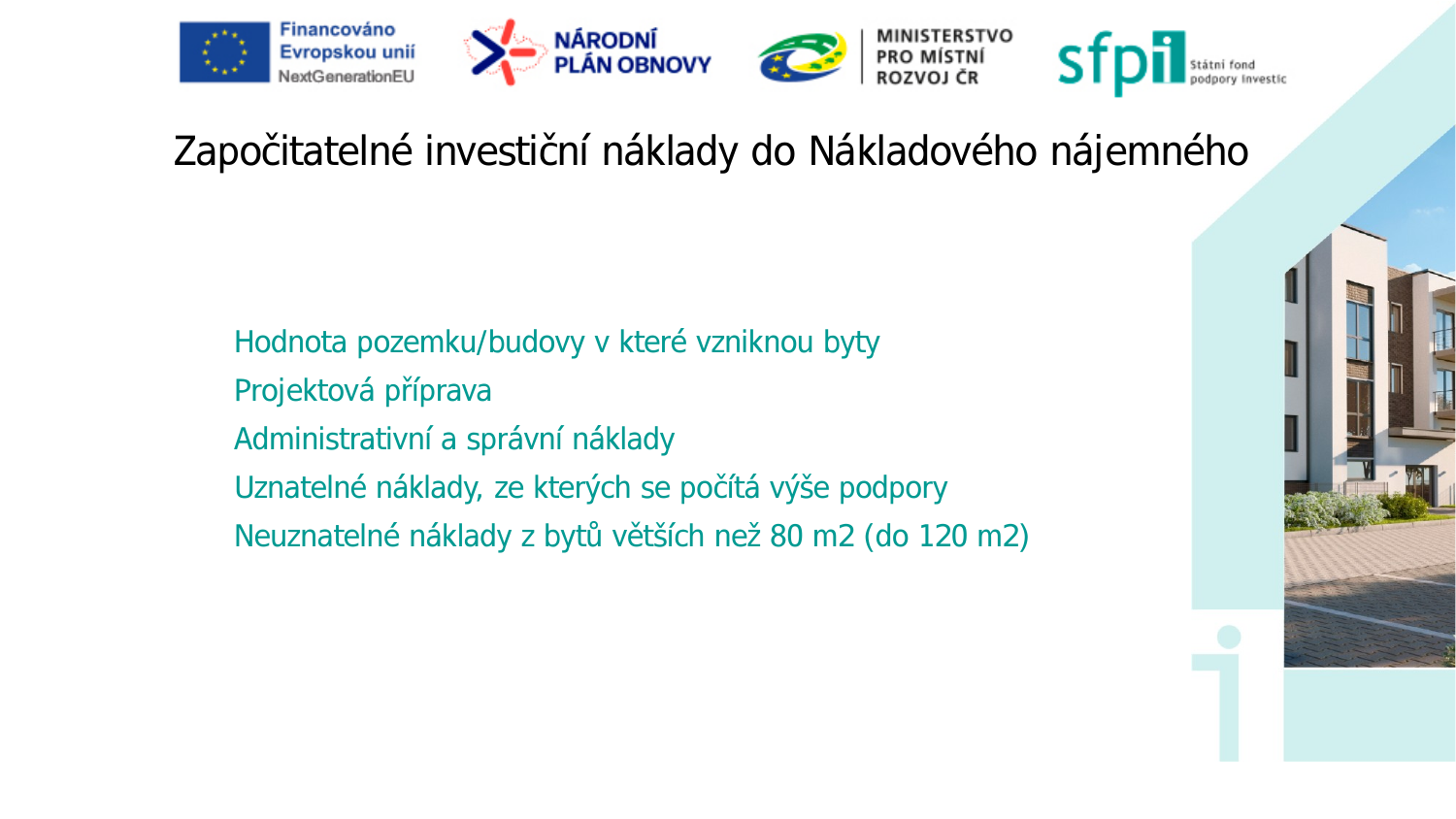

# Započitatelné investiční náklady do Nákladového nájemného
Hodnota pozemku/budovy v které vzniknou byty
Projektová příprava
Administrativní a správní náklady
Uznatelné náklady, ze kterých se počítá výše podpory
Neuznatelné náklady z bytů větších než 80 m2 (do 120 m2)